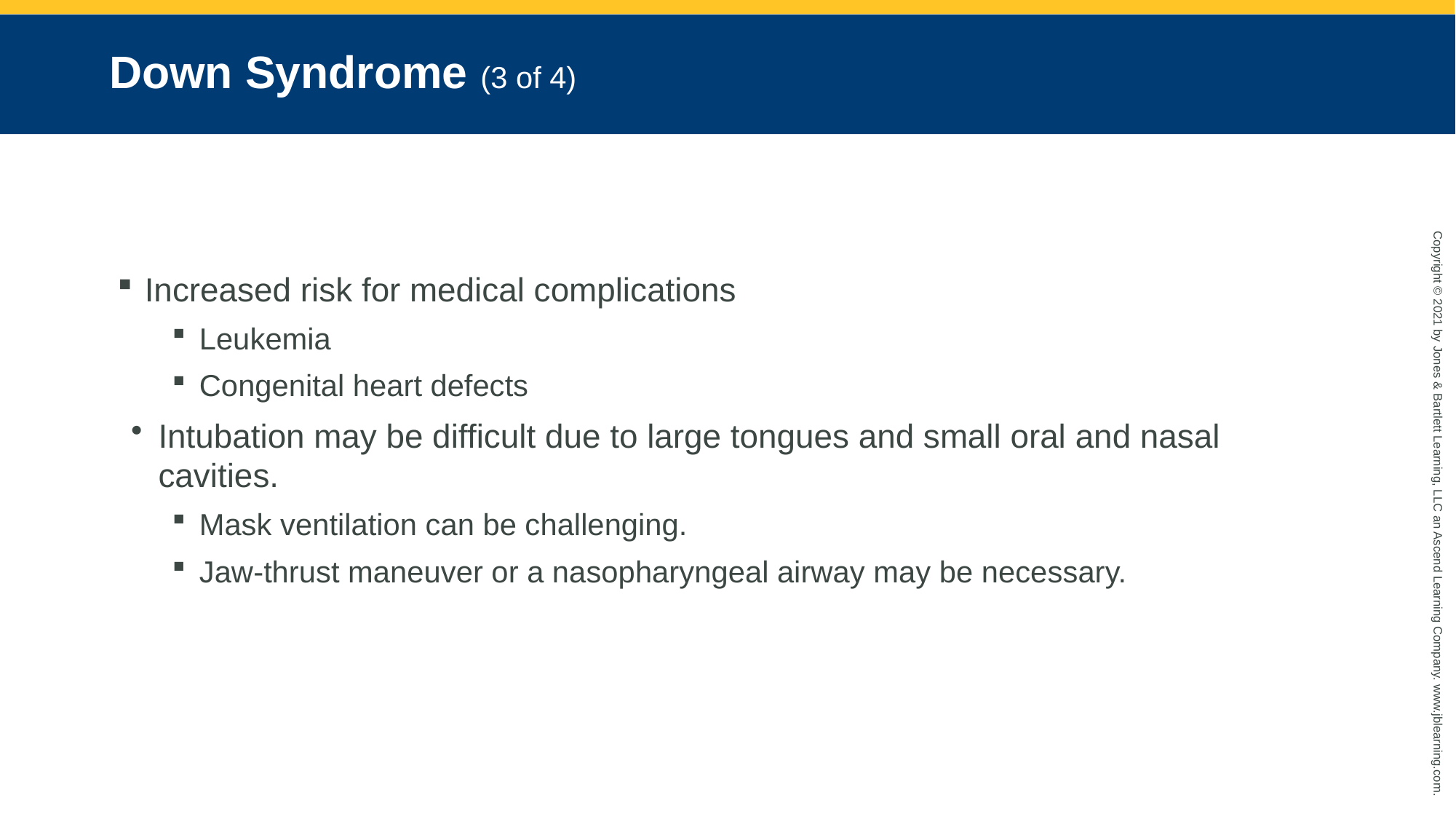

# Down Syndrome (3 of 4)
Increased risk for medical complications
Leukemia
Congenital heart defects
Intubation may be difficult due to large tongues and small oral and nasal cavities.
Mask ventilation can be challenging.
Jaw-thrust maneuver or a nasopharyngeal airway may be necessary.